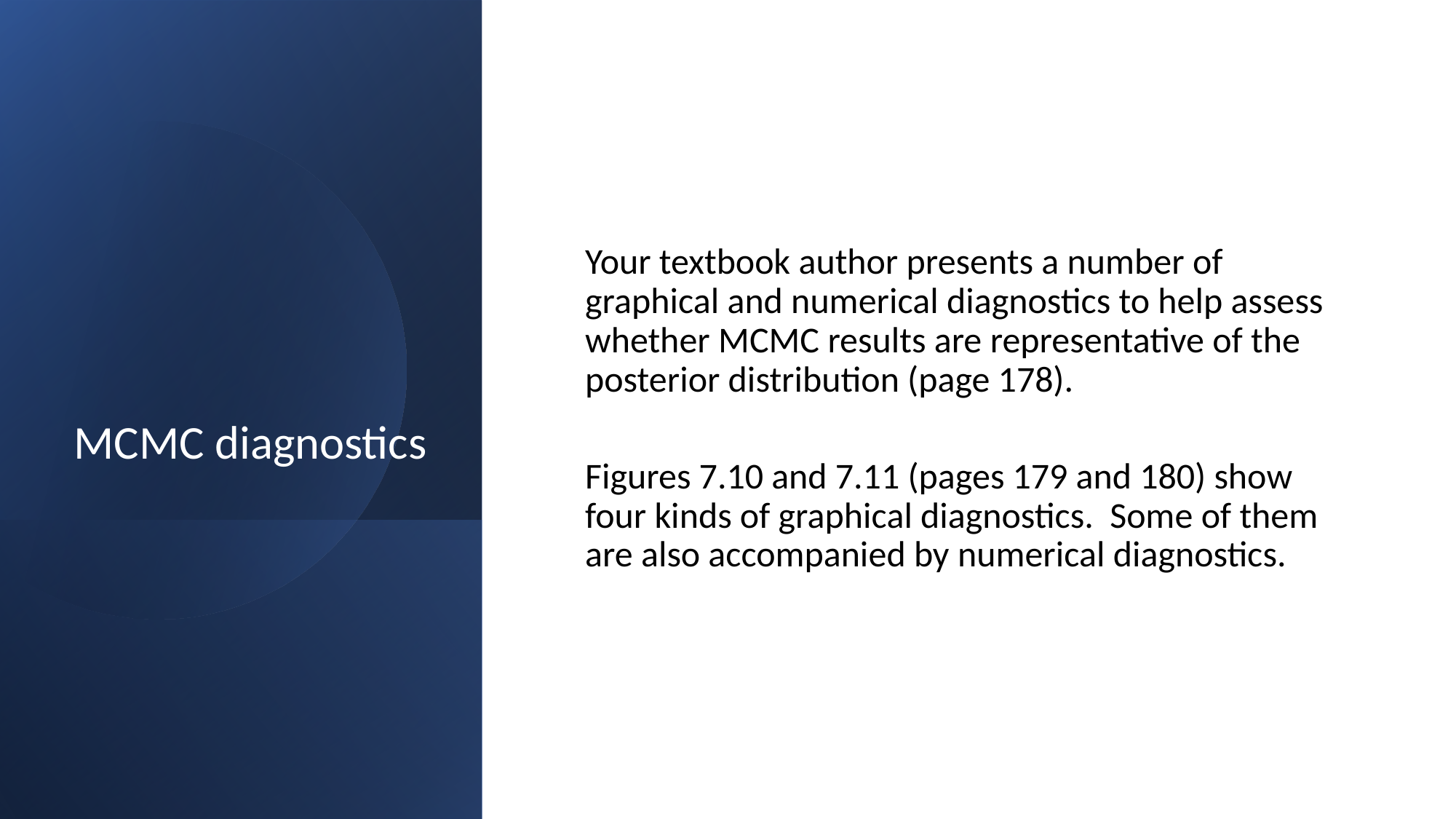

# MCMC diagnostics
Your textbook author presents a number of graphical and numerical diagnostics to help assess whether MCMC results are representative of the posterior distribution (page 178).

Figures 7.10 and 7.11 (pages 179 and 180) show four kinds of graphical diagnostics.  Some of them are also accompanied by numerical diagnostics.